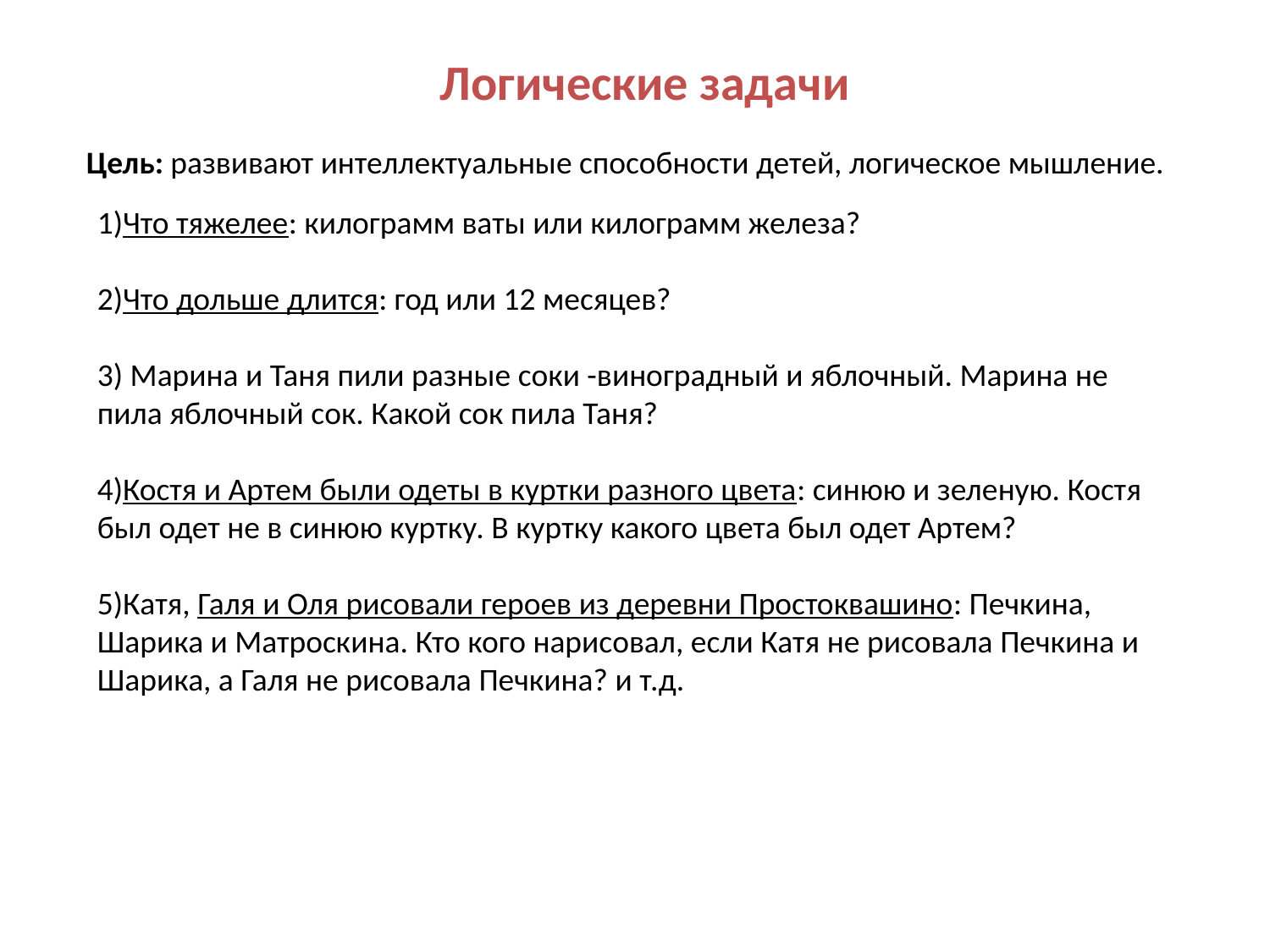

# Логические задачи
Цель: развивают интеллектуальные способности детей, логическое мышление.
1)Что тяжелее: килограмм ваты или килограмм железа?

2)Что дольше длится: год или 12 месяцев?

3) Марина и Таня пили разные соки -виноградный и яблочный. Марина не пила яблочный сок. Какой сок пила Таня?

4)Костя и Артем были одеты в куртки разного цвета: синюю и зеленую. Костя был одет не в синюю куртку. В куртку какого цвета был одет Артем?

5)Катя, Галя и Оля рисовали героев из деревни Простоквашино: Печкина, Шарика и Матроскина. Кто кого нарисовал, если Катя не рисовала Печкина и Шарика, а Галя не рисовала Печкина? и т.д.